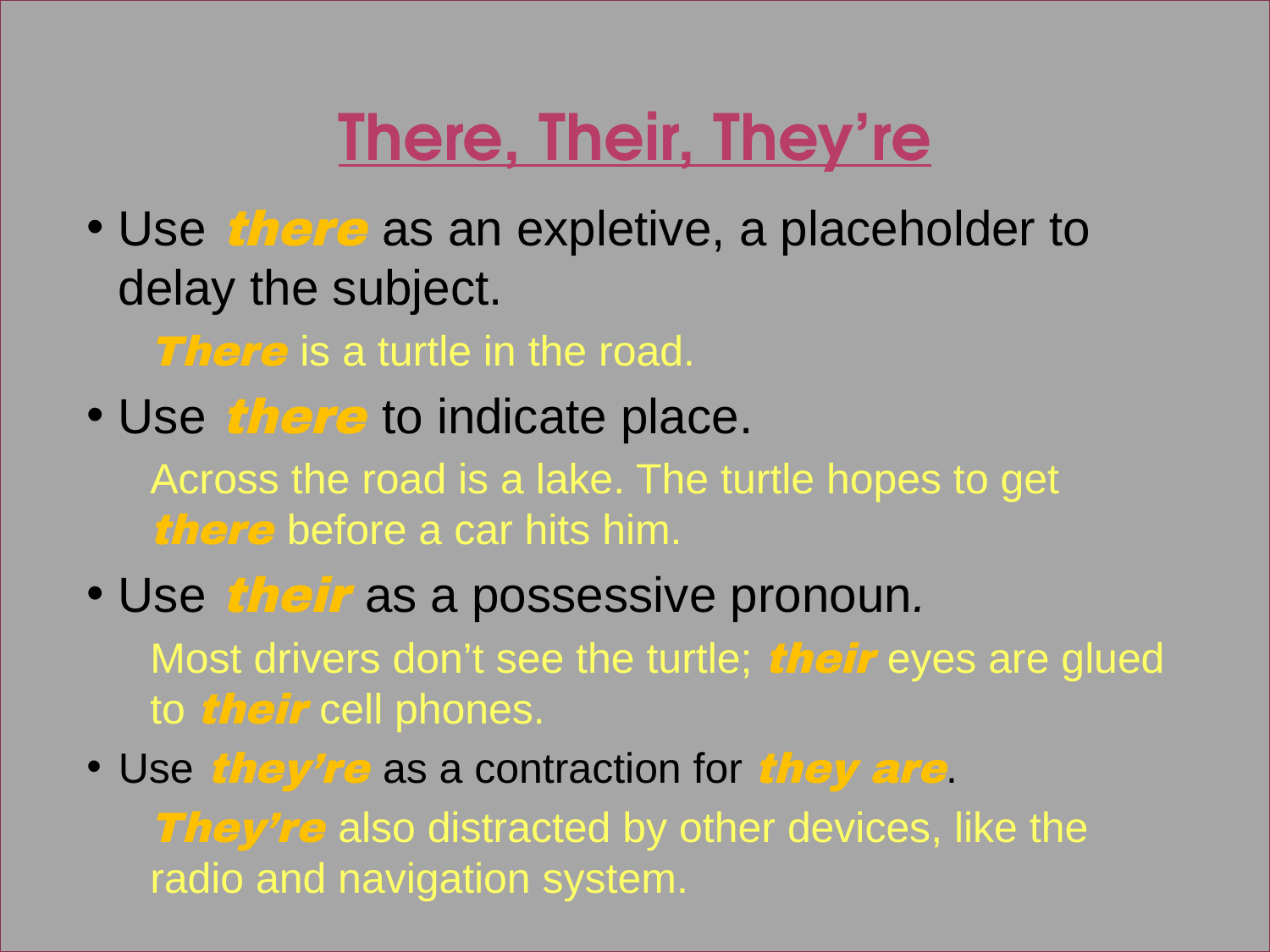

# There, Their, They’re
Use there as an expletive, a placeholder to delay the subject.
There is a turtle in the road.
Use there to indicate place.
Across the road is a lake. The turtle hopes to get there before a car hits him.
Use their as a possessive pronoun.
Most drivers don’t see the turtle; their eyes are glued to their cell phones.
Use they’re as a contraction for they are.
They’re also distracted by other devices, like the radio and navigation system.